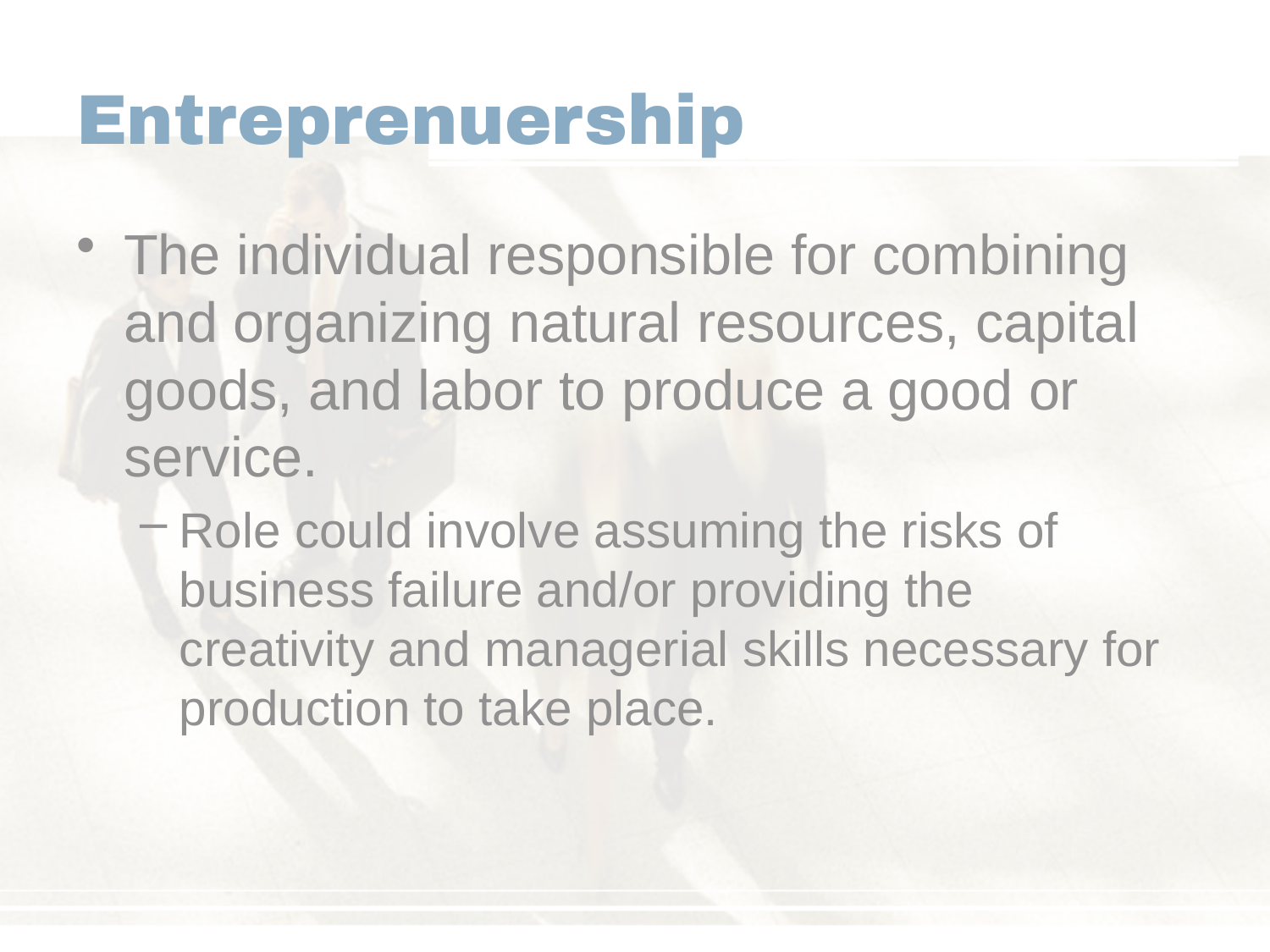

# Entreprenuership
The individual responsible for combining and organizing natural resources, capital goods, and labor to produce a good or service.
Role could involve assuming the risks of business failure and/or providing the creativity and managerial skills necessary for production to take place.